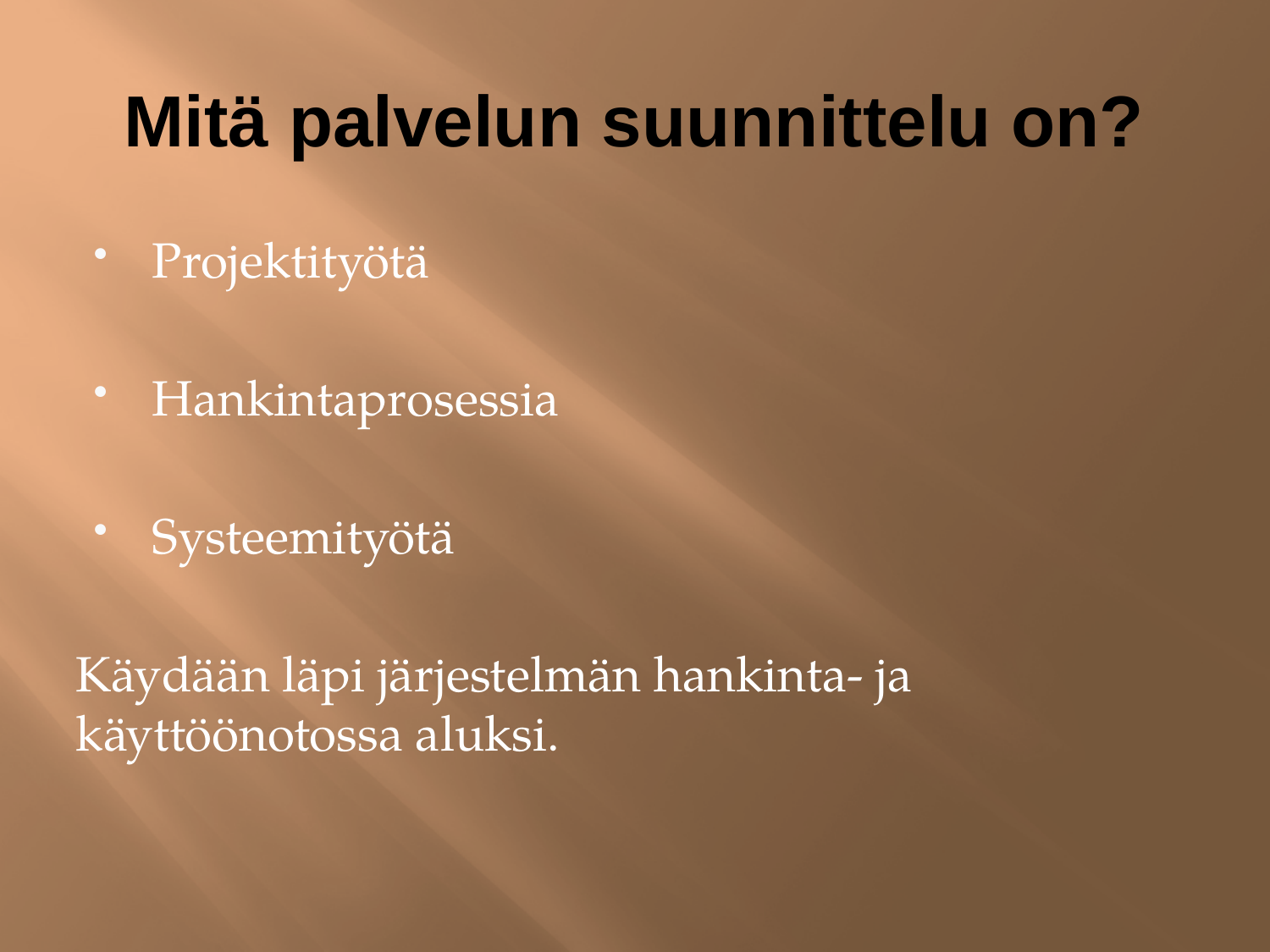

# Mitä palvelun suunnittelu on?
Projektityötä

Hankintaprosessia

Systeemityötä

Käydään läpi järjestelmän hankinta- ja käyttöönotossa aluksi.